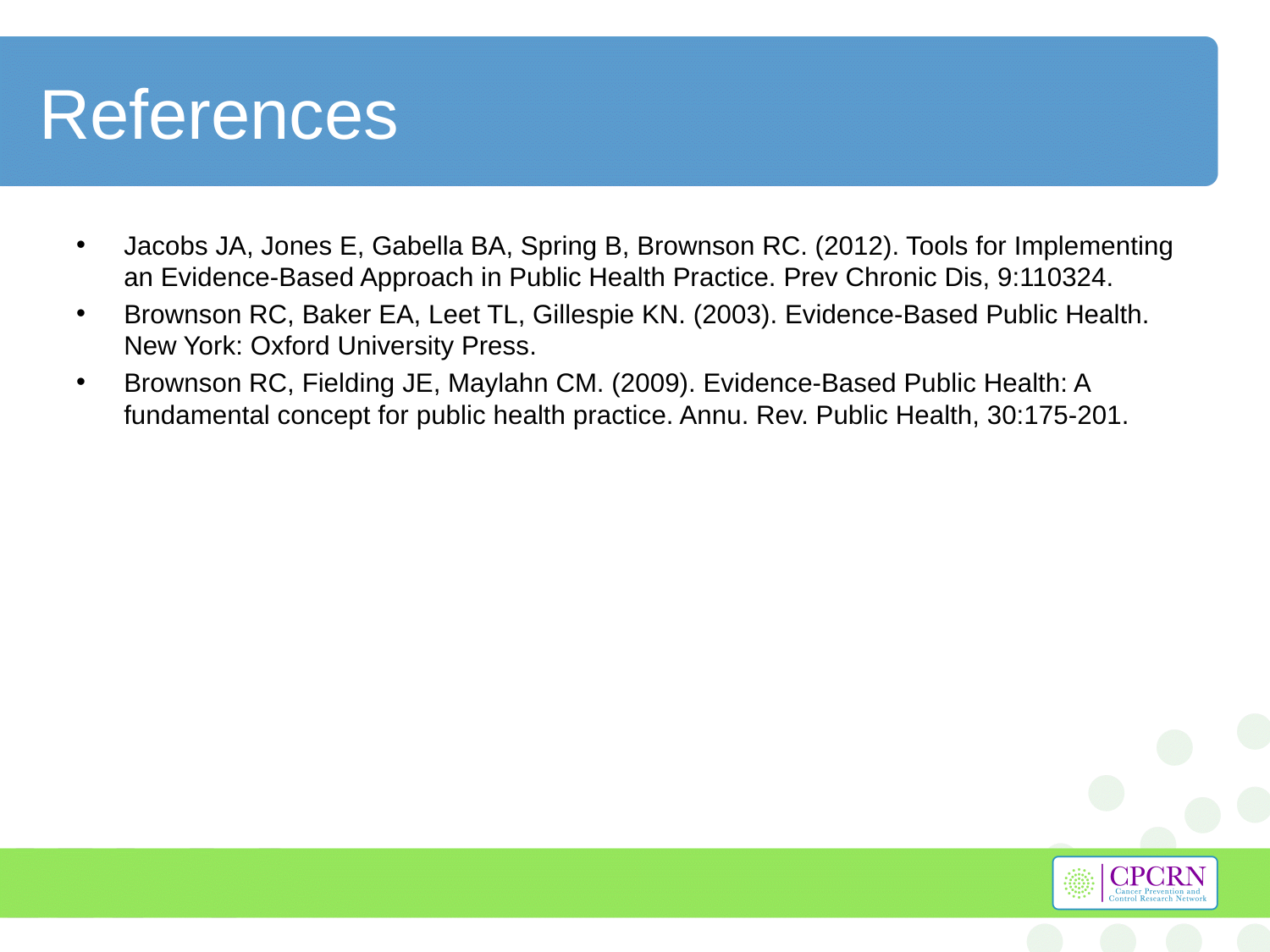

# References
Jacobs JA, Jones E, Gabella BA, Spring B, Brownson RC. (2012). Tools for Implementing an Evidence-Based Approach in Public Health Practice. Prev Chronic Dis, 9:110324.
Brownson RC, Baker EA, Leet TL, Gillespie KN. (2003). Evidence-Based Public Health. New York: Oxford University Press.
Brownson RC, Fielding JE, Maylahn CM. (2009). Evidence-Based Public Health: A fundamental concept for public health practice. Annu. Rev. Public Health, 30:175-201.